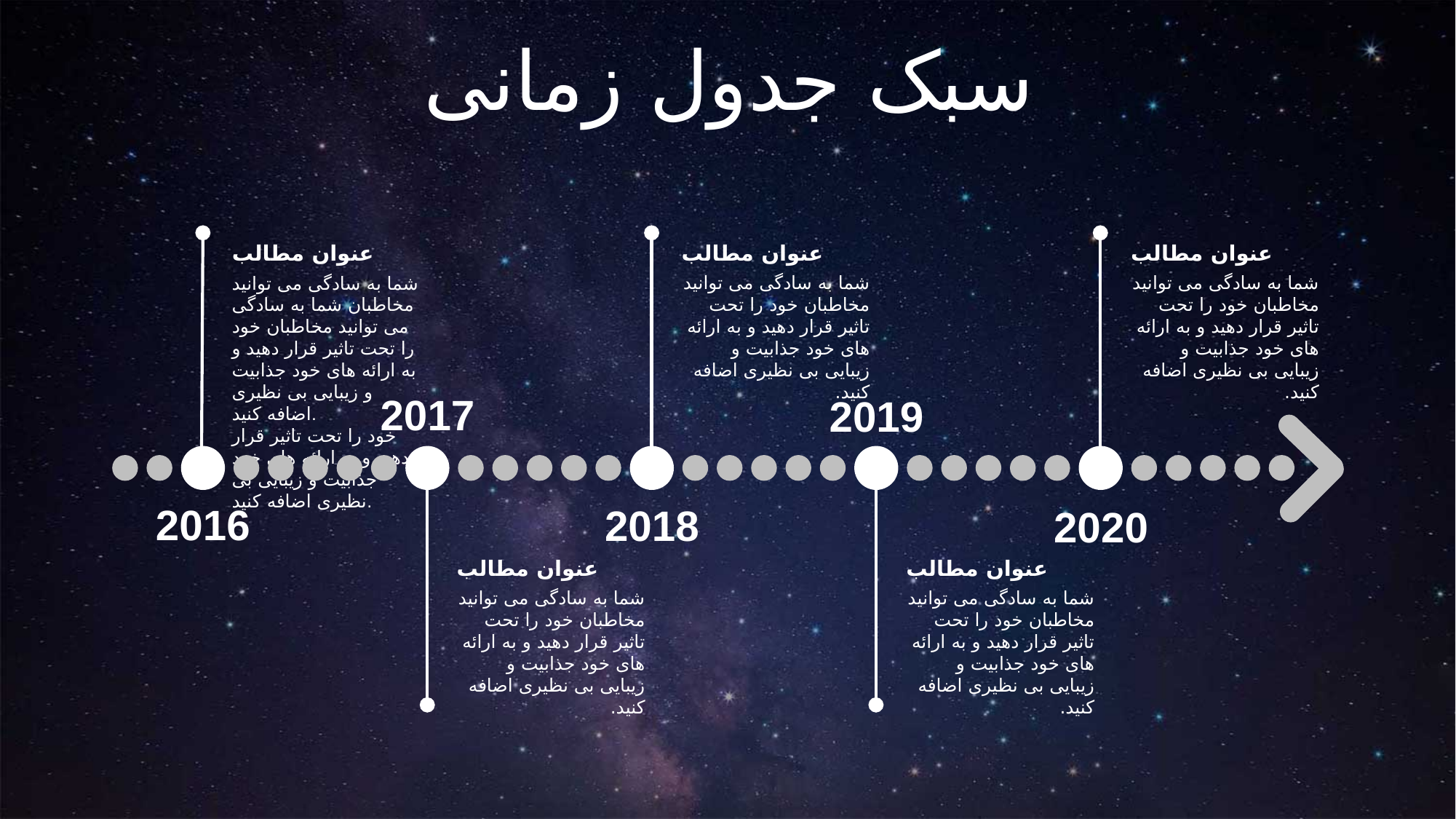

سبک جدول زمانی
عنوان مطالب
شما به سادگی می توانید مخاطبان شما به سادگی می توانید مخاطبان خود را تحت تاثیر قرار دهید و به ارائه های خود جذابیت و زیبایی بی نظیری اضافه کنید.
خود را تحت تاثیر قرار دهید و به ارائه های خود جذابیت و زیبایی بی نظیری اضافه کنید.
عنوان مطالب
شما به سادگی می توانید مخاطبان خود را تحت تاثیر قرار دهید و به ارائه های خود جذابیت و زیبایی بی نظیری اضافه کنید.
عنوان مطالب
شما به سادگی می توانید مخاطبان خود را تحت تاثیر قرار دهید و به ارائه های خود جذابیت و زیبایی بی نظیری اضافه کنید.
2017
2019

2016
2018
2020
عنوان مطالب
شما به سادگی می توانید مخاطبان خود را تحت تاثیر قرار دهید و به ارائه های خود جذابیت و زیبایی بی نظیری اضافه کنید.
عنوان مطالب
شما به سادگی می توانید مخاطبان خود را تحت تاثیر قرار دهید و به ارائه های خود جذابیت و زیبایی بی نظیری اضافه کنید.